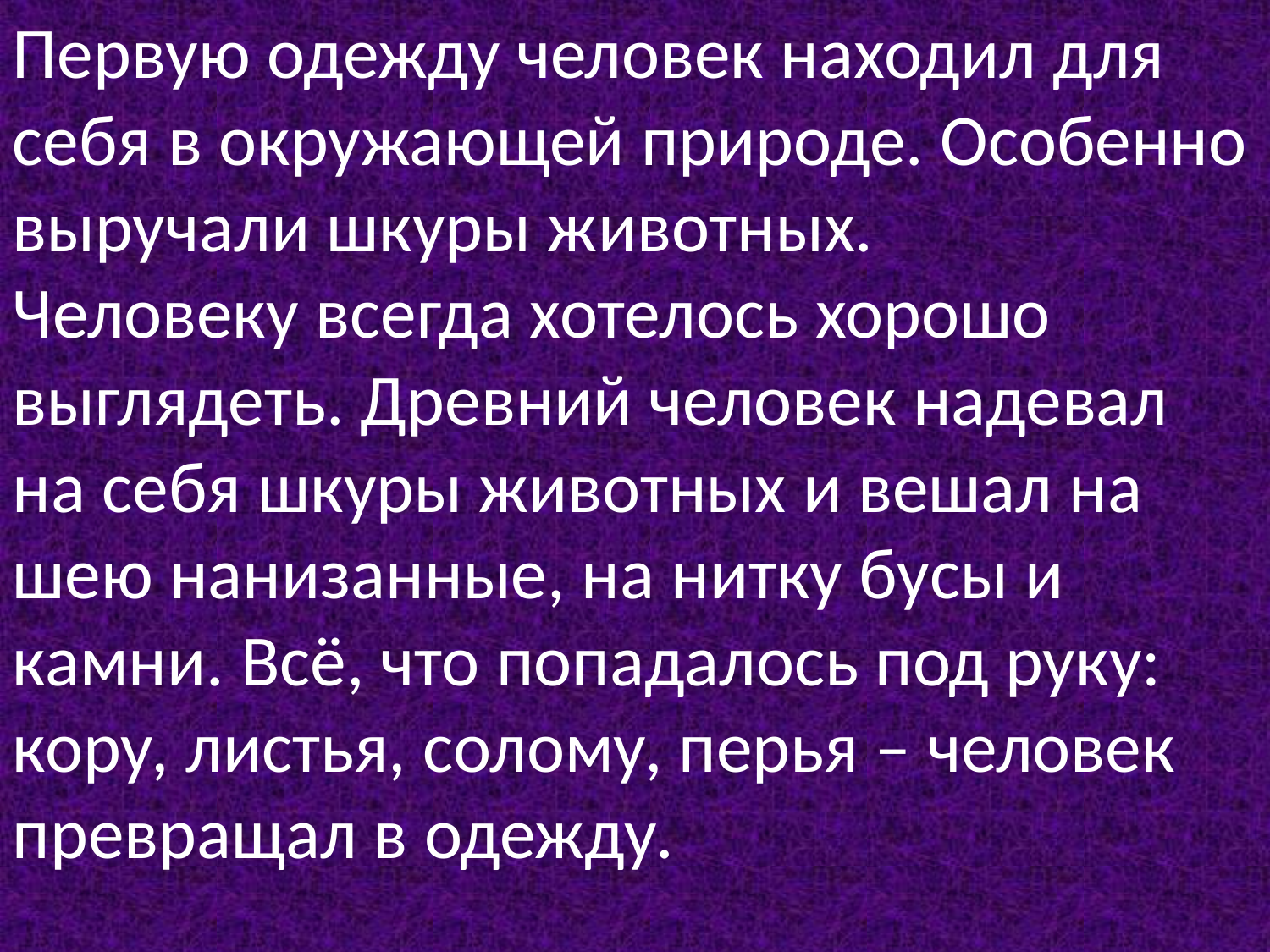

Первую одежду человек находил для себя в окружающей природе. Особенно выручали шкуры животных.
Человеку всегда хотелось хорошо выглядеть. Древний человек надевал на себя шкуры животных и вешал на шею нанизанные, на нитку бусы и камни. Всё, что попадалось под руку: кору, листья, солому, перья – человек превращал в одежду.
#